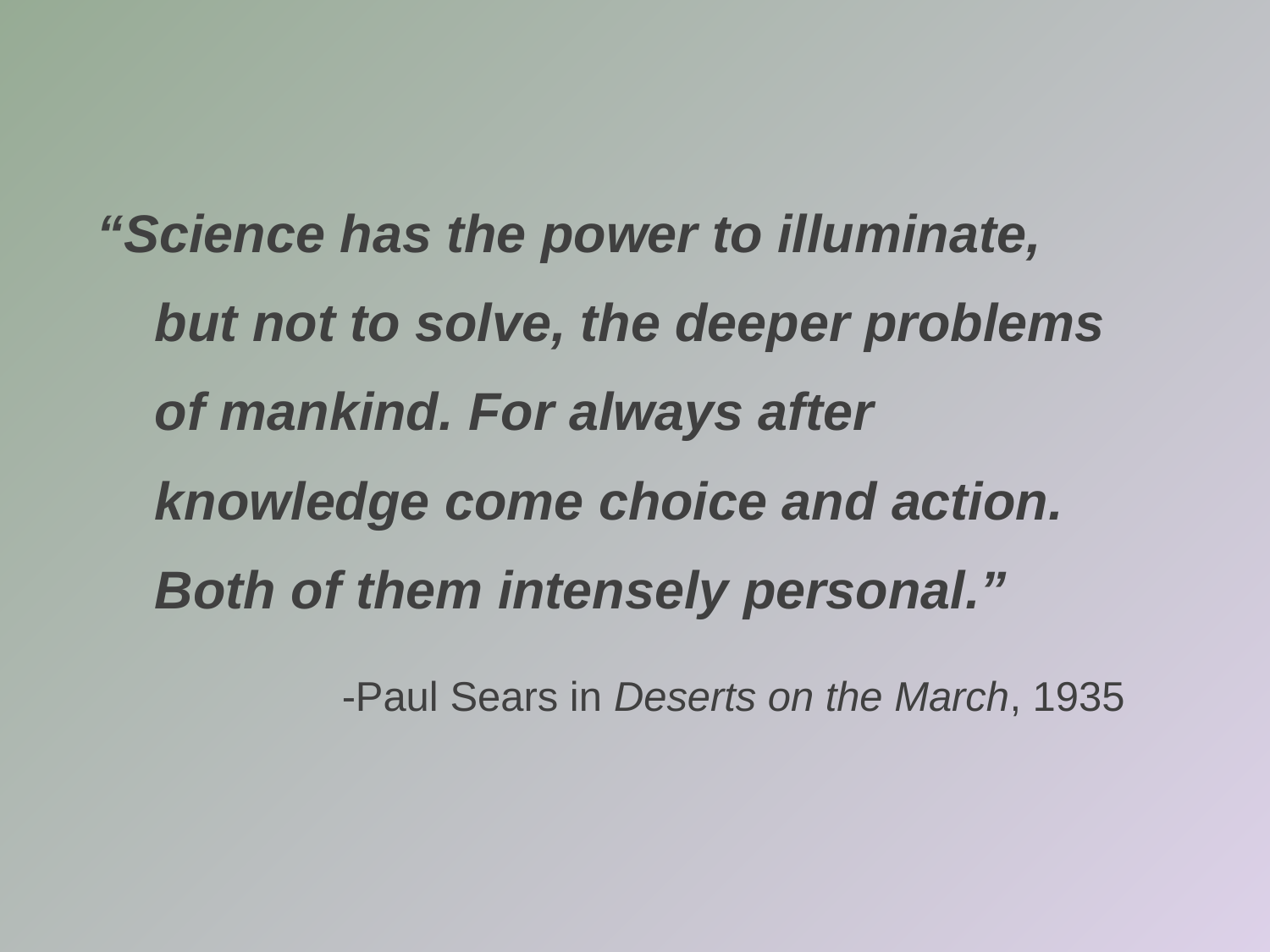

“Science has the power to illuminate, but not to solve, the deeper problems of mankind. For always after knowledge come choice and action.  Both of them intensely personal.”
 -Paul Sears in Deserts on the March, 1935